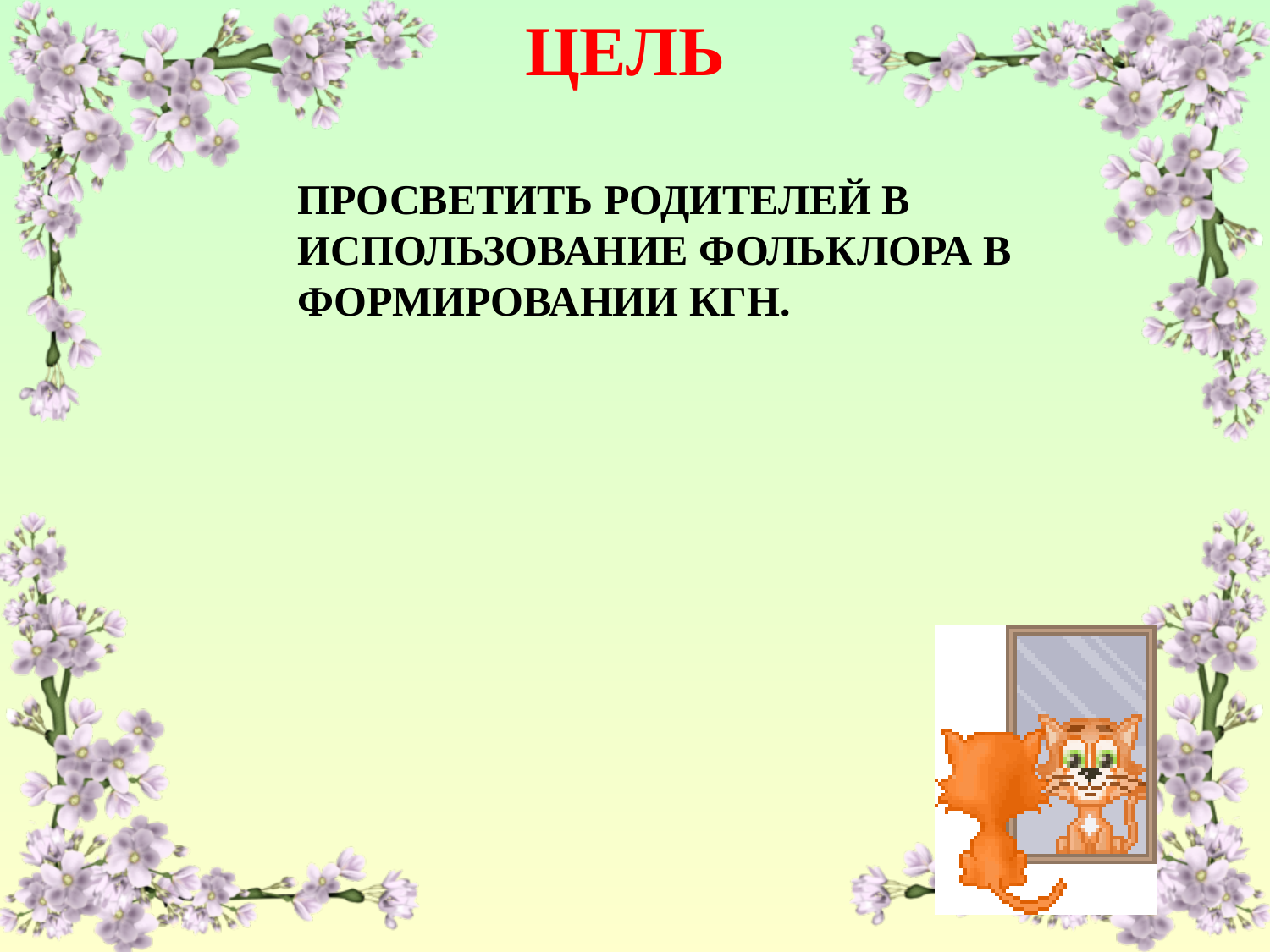

ЦЕЛЬ
# Просветить родителей в использование фольклора в формировании КГН.